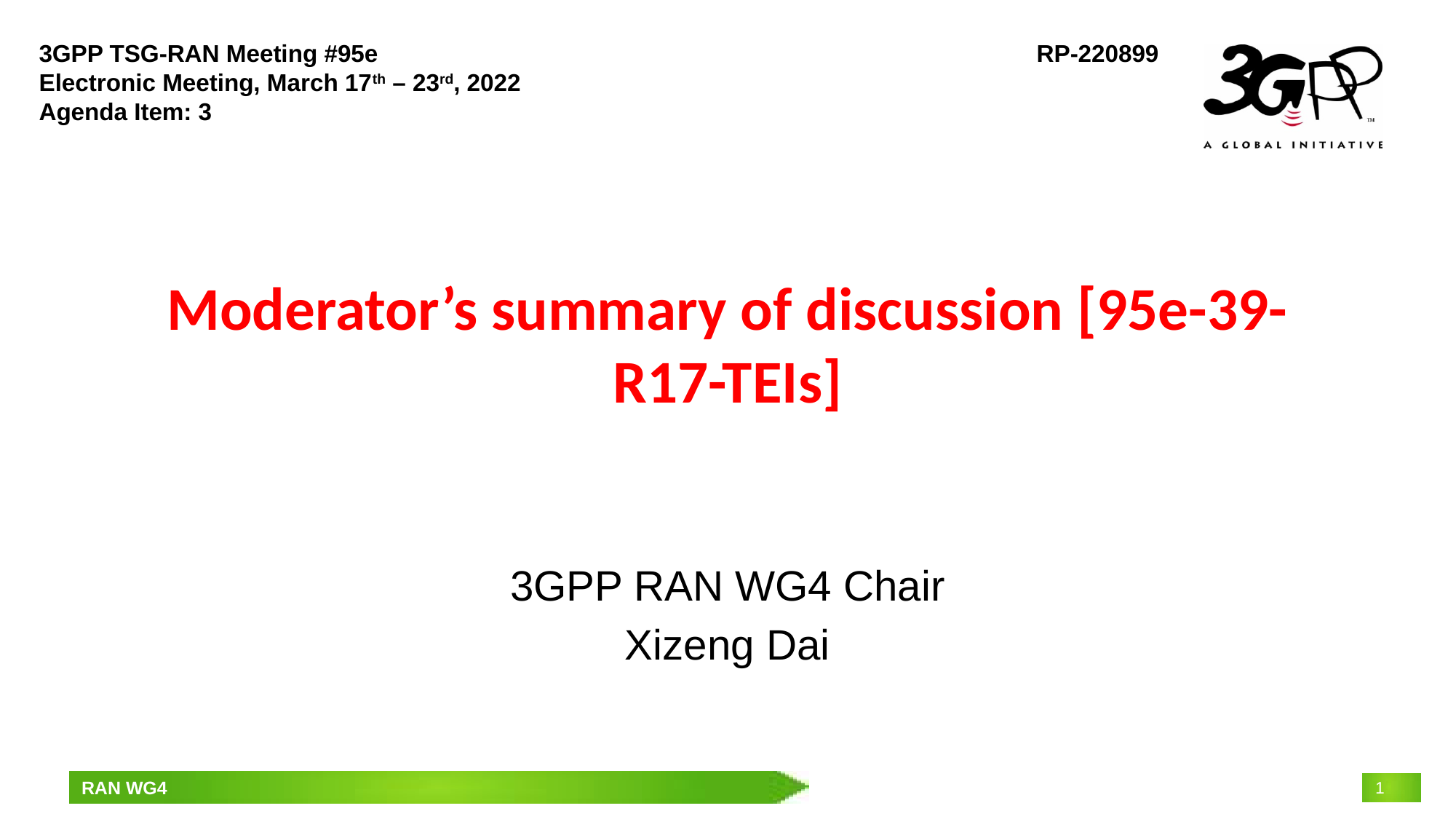

3GPP TSG-RAN Meeting #95e
Electronic Meeting, March 17th – 23rd, 2022
Agenda Item: 3
RP-220899
# Moderator’s summary of discussion [95e-39-R17-TEIs]
3GPP RAN WG4 Chair
Xizeng Dai